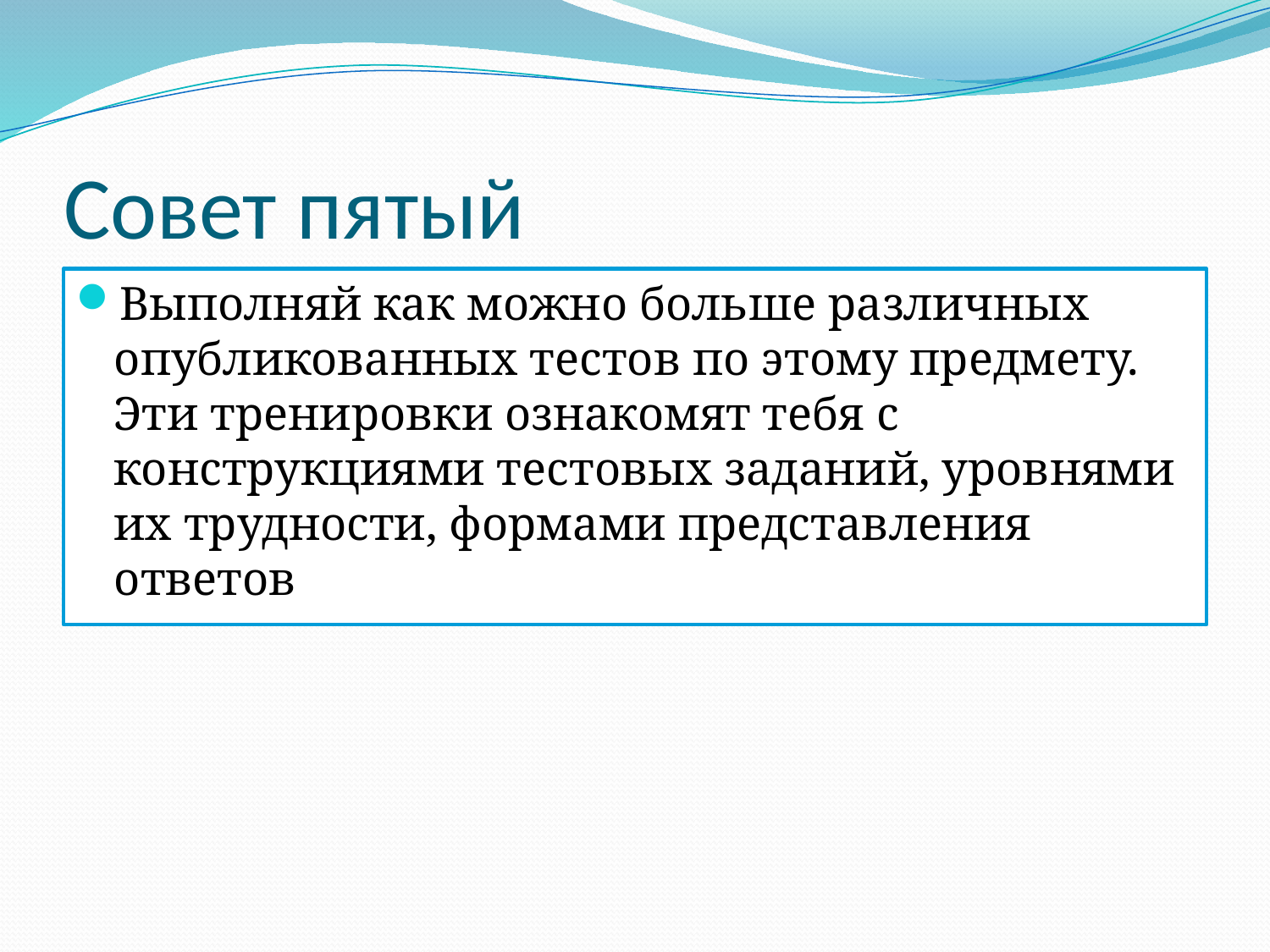

# Совет пятый
Выполняй как можно больше различных опубликованных тестов по этому предмету. Эти тренировки ознакомят тебя с конструкциями тестовых заданий, уровнями их трудности, формами представления ответов